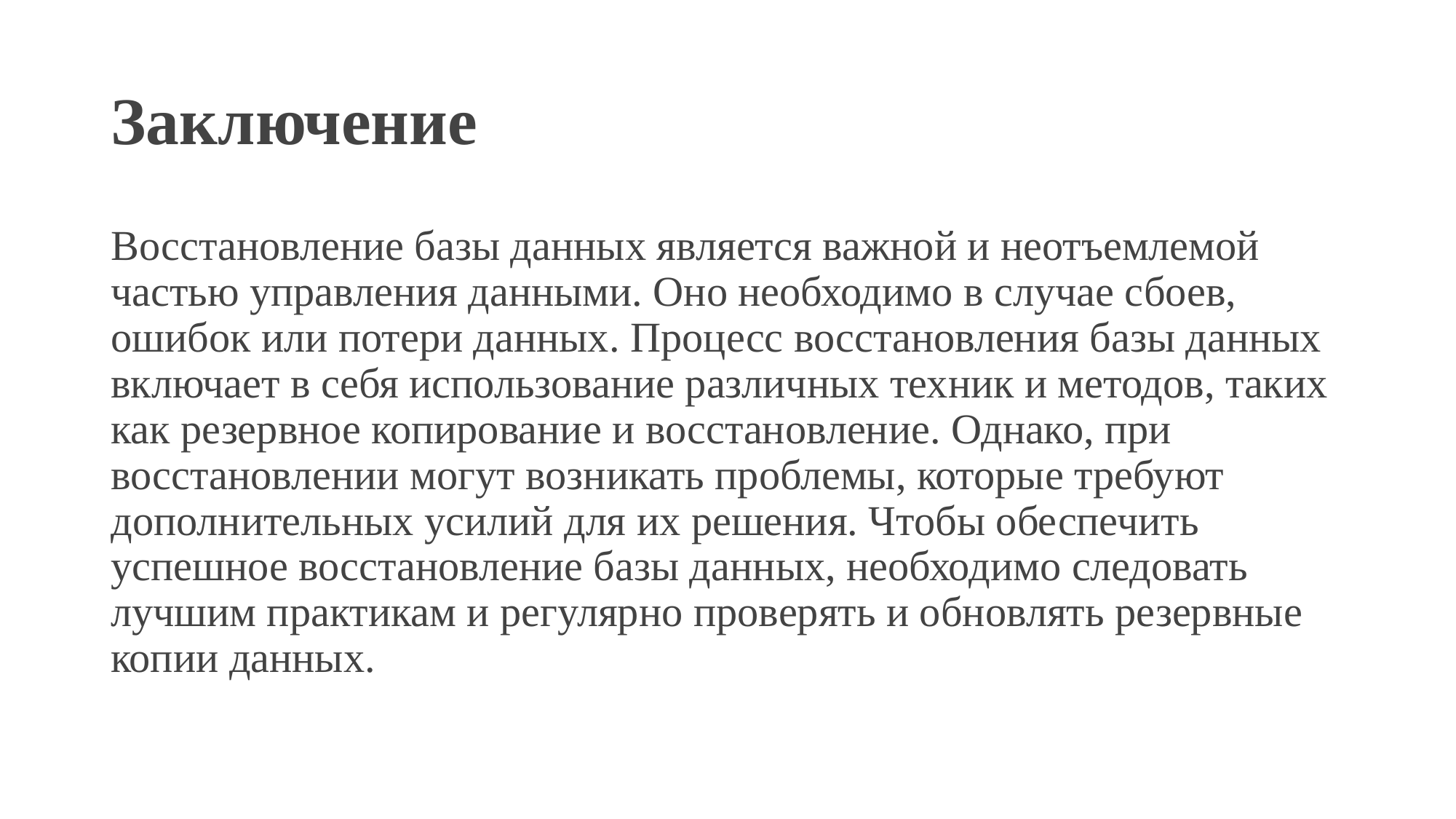

# Заключение
Восстановление базы данных является важной и неотъемлемой частью управления данными. Оно необходимо в случае сбоев, ошибок или потери данных. Процесс восстановления базы данных включает в себя использование различных техник и методов, таких как резервное копирование и восстановление. Однако, при восстановлении могут возникать проблемы, которые требуют дополнительных усилий для их решения. Чтобы обеспечить успешное восстановление базы данных, необходимо следовать лучшим практикам и регулярно проверять и обновлять резервные копии данных.